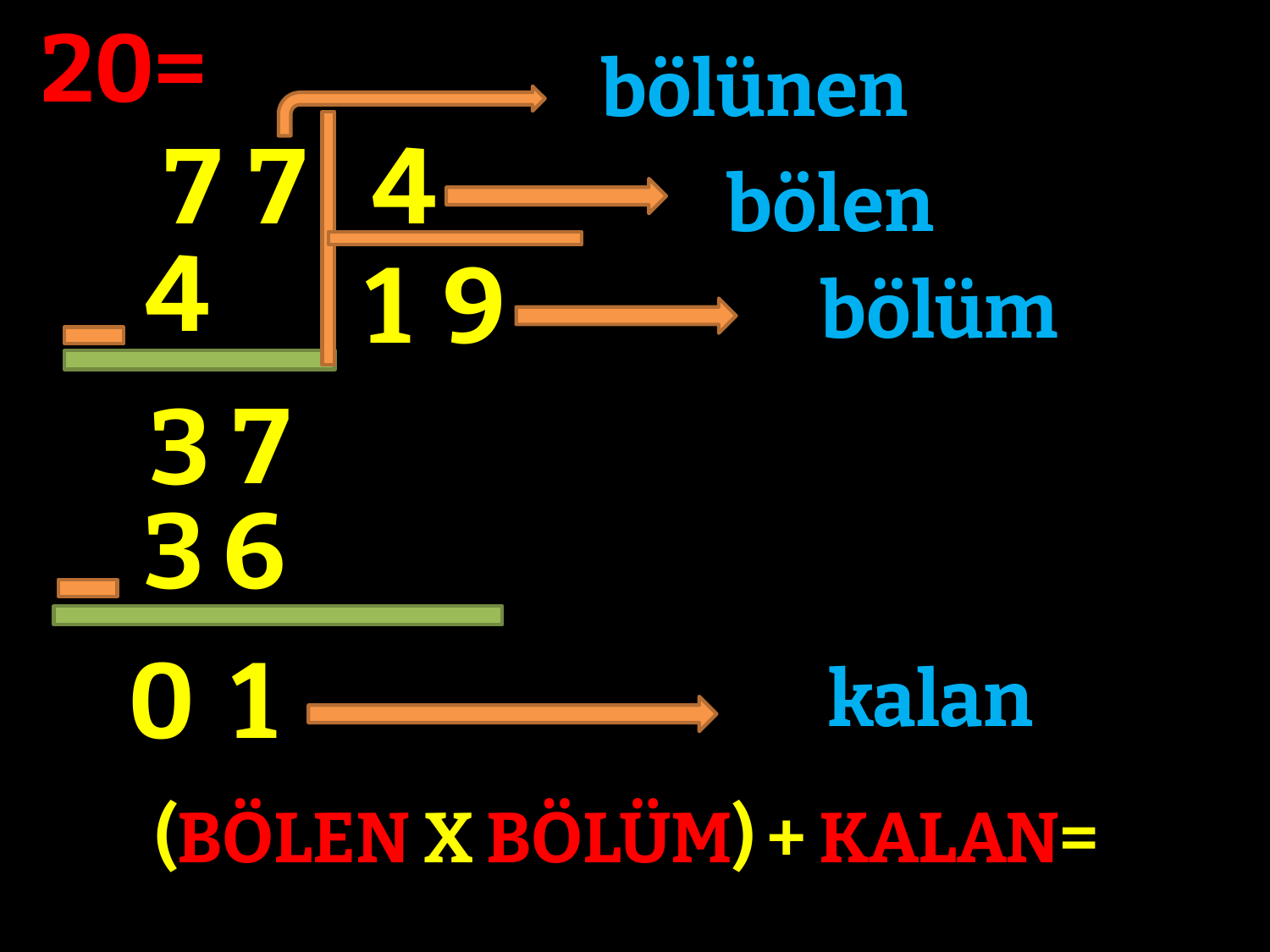

20=
bölünen

7
7
4
bölen

4
1
9
bölüm
#

7
3
3
6

0
1
kalan

(BÖLEN X BÖLÜM) + KALAN=